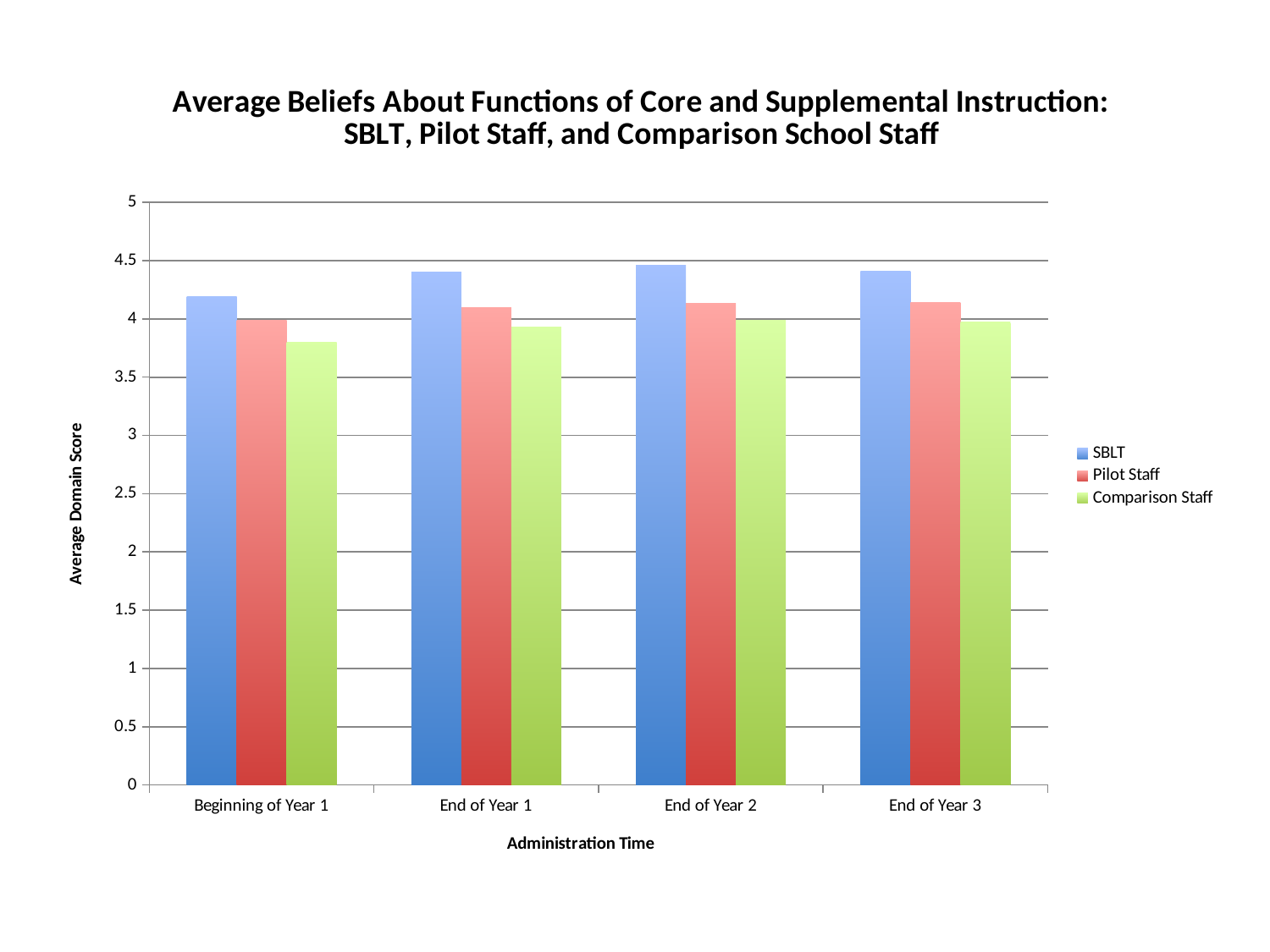

### Chart: Average Beliefs About Functions of Core and Supplemental Instruction: SBLT, Pilot Staff, and Comparison School Staff

| Category | SBLT | Pilot Staff | Comparison Staff |
|---|---|---|---|
| Beginning of Year 1 | 4.189999999999999 | 3.99 | 3.8 |
| End of Year 1 | 4.4 | 4.1 | 3.93 |
| End of Year 2 | 4.46 | 4.13 | 3.99 |
| End of Year 3 | 4.41 | 4.14 | 3.97 |